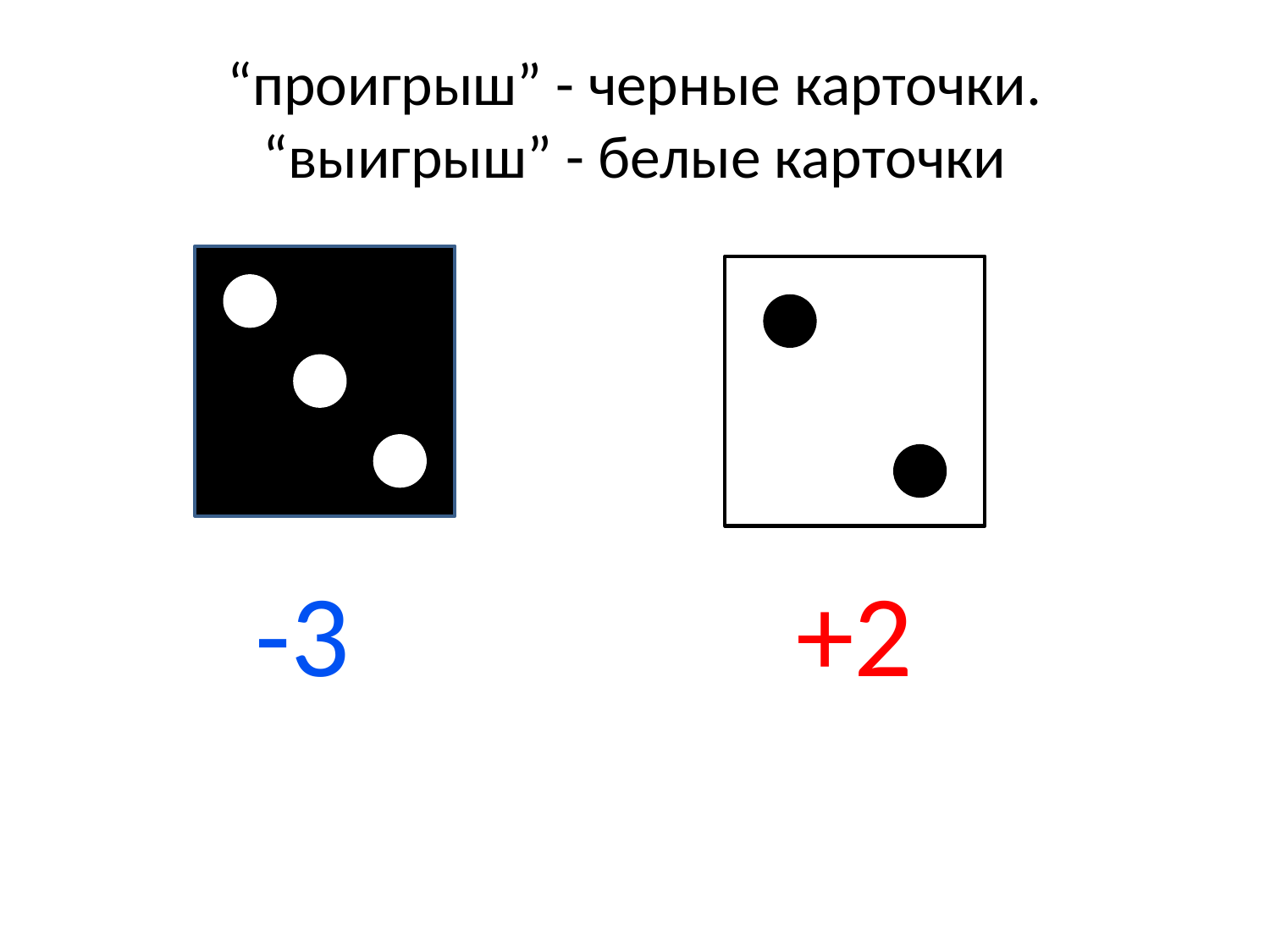

# “проигрыш” - черные карточки. “выигрыш” - белые карточки

              -3                 +2